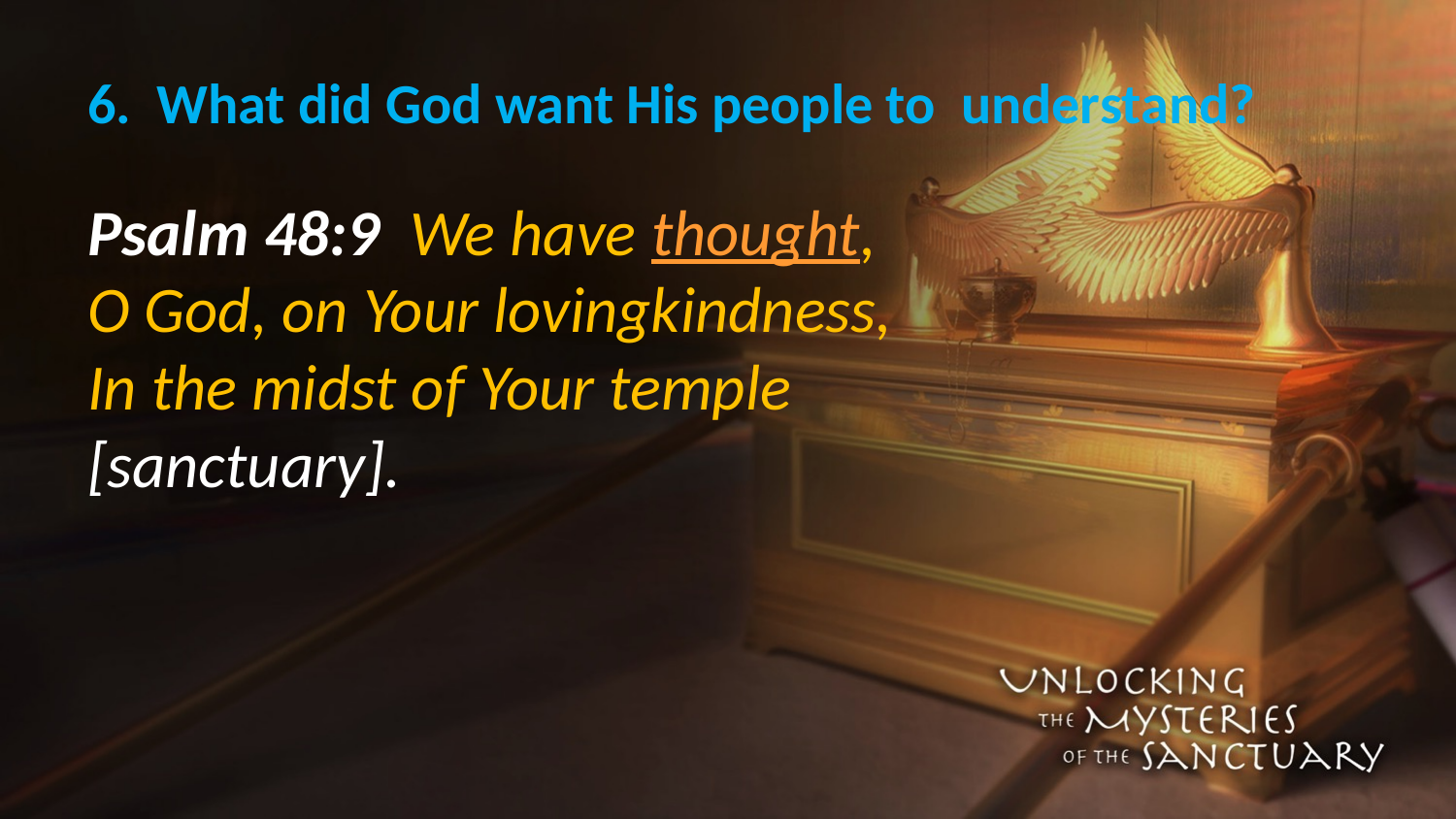

# 6.  What did God want His people to 	understand?
Psalm 48:9  We have thought, O God, on Your lovingkindness, In the midst of Your temple [sanctuary].